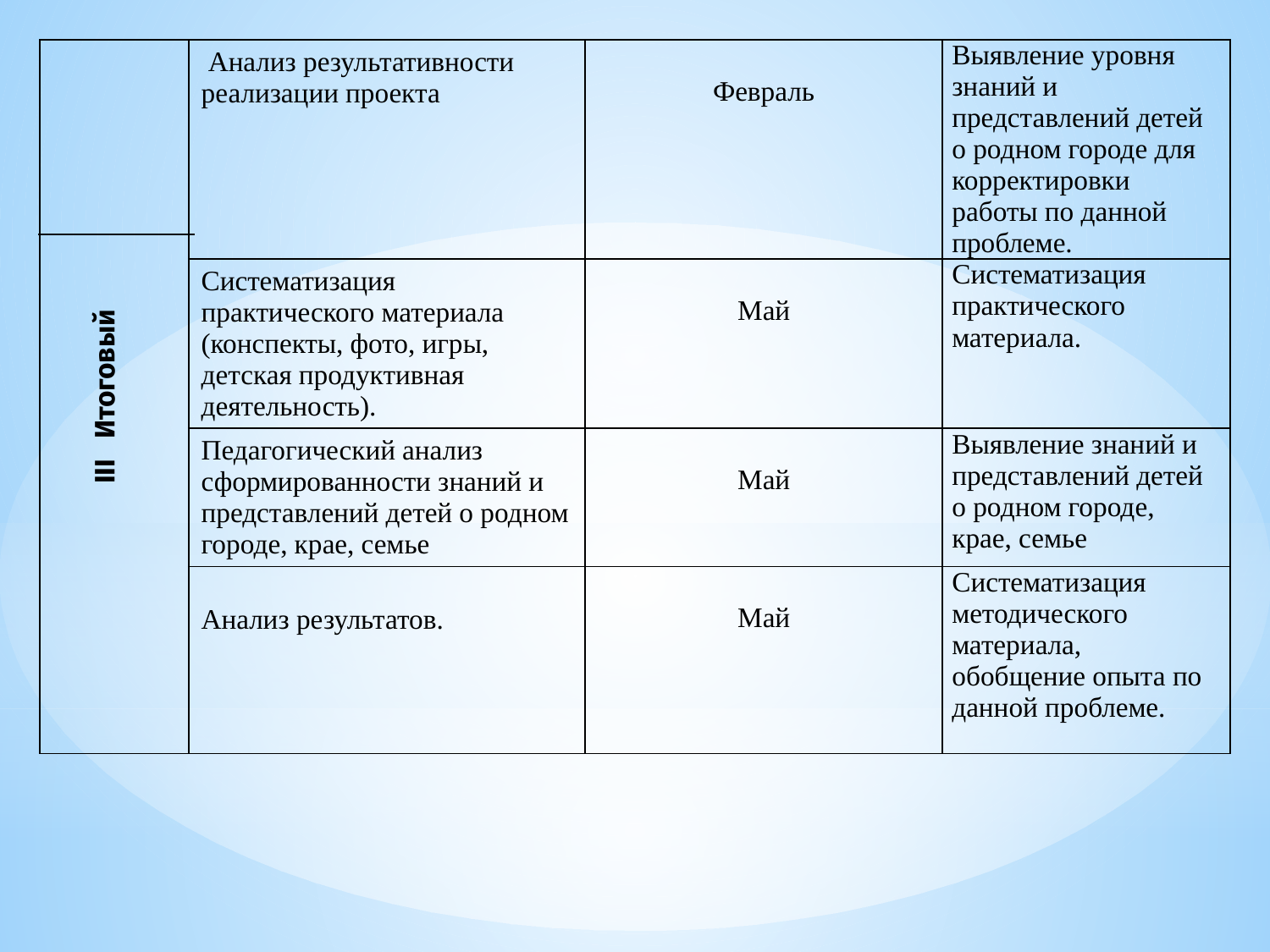

| III Итоговый | Анализ результативности реализации проекта | Февраль | Выявление уровня знаний и представлений детей о родном городе для корректировки работы по данной проблеме. |
| --- | --- | --- | --- |
|  | Систематизация практического материала (конспекты, фото, игры, детская продуктивная деятельность). | Май | Систематизация практического материала. |
|  | Педагогический анализ сформированности знаний и представлений детей о родном городе, крае, семье | Май | Выявление знаний и представлений детей о родном городе, крае, семье |
|  | Анализ результатов. | Май | Систематизация методического материала, обобщение опыта по данной проблеме. |
|  |
| --- |